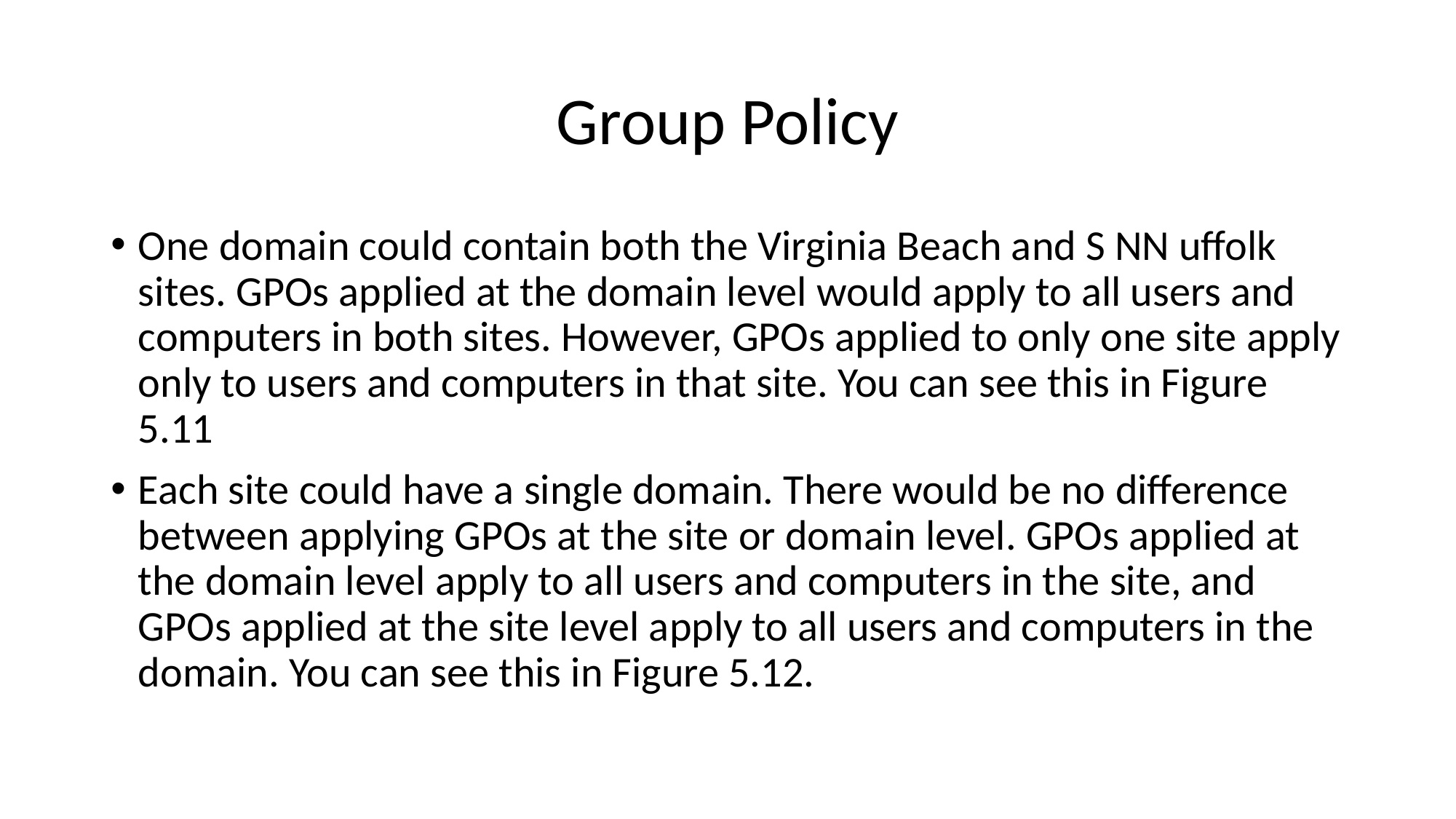

# Group Policy
One domain could contain both the Virginia Beach and S NN uffolk sites. GPOs applied at the domain level would apply to all users and computers in both sites. However, GPOs applied to only one site apply only to users and computers in that site. You can see this in Figure 5.11
Each site could have a single domain. There would be no difference between applying GPOs at the site or domain level. GPOs applied at the domain level apply to all users and computers in the site, and GPOs applied at the site level apply to all users and computers in the domain. You can see this in Figure 5.12.